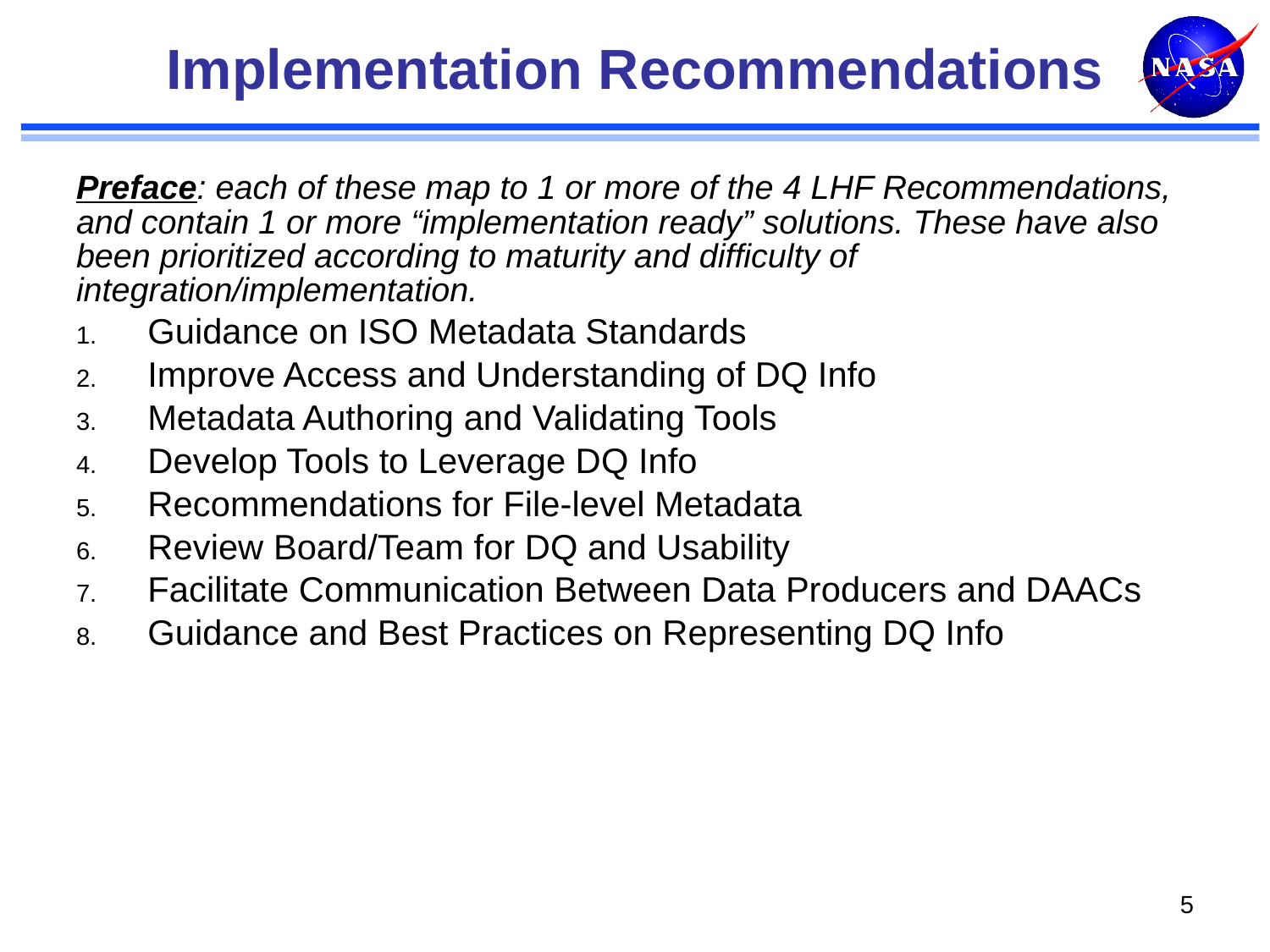

# Implementation Recommendations
Preface: each of these map to 1 or more of the 4 LHF Recommendations, and contain 1 or more “implementation ready” solutions. These have also been prioritized according to maturity and difficulty of integration/implementation.
Guidance on ISO Metadata Standards
Improve Access and Understanding of DQ Info
Metadata Authoring and Validating Tools
Develop Tools to Leverage DQ Info
Recommendations for File-level Metadata
Review Board/Team for DQ and Usability
Facilitate Communication Between Data Producers and DAACs
Guidance and Best Practices on Representing DQ Info
5